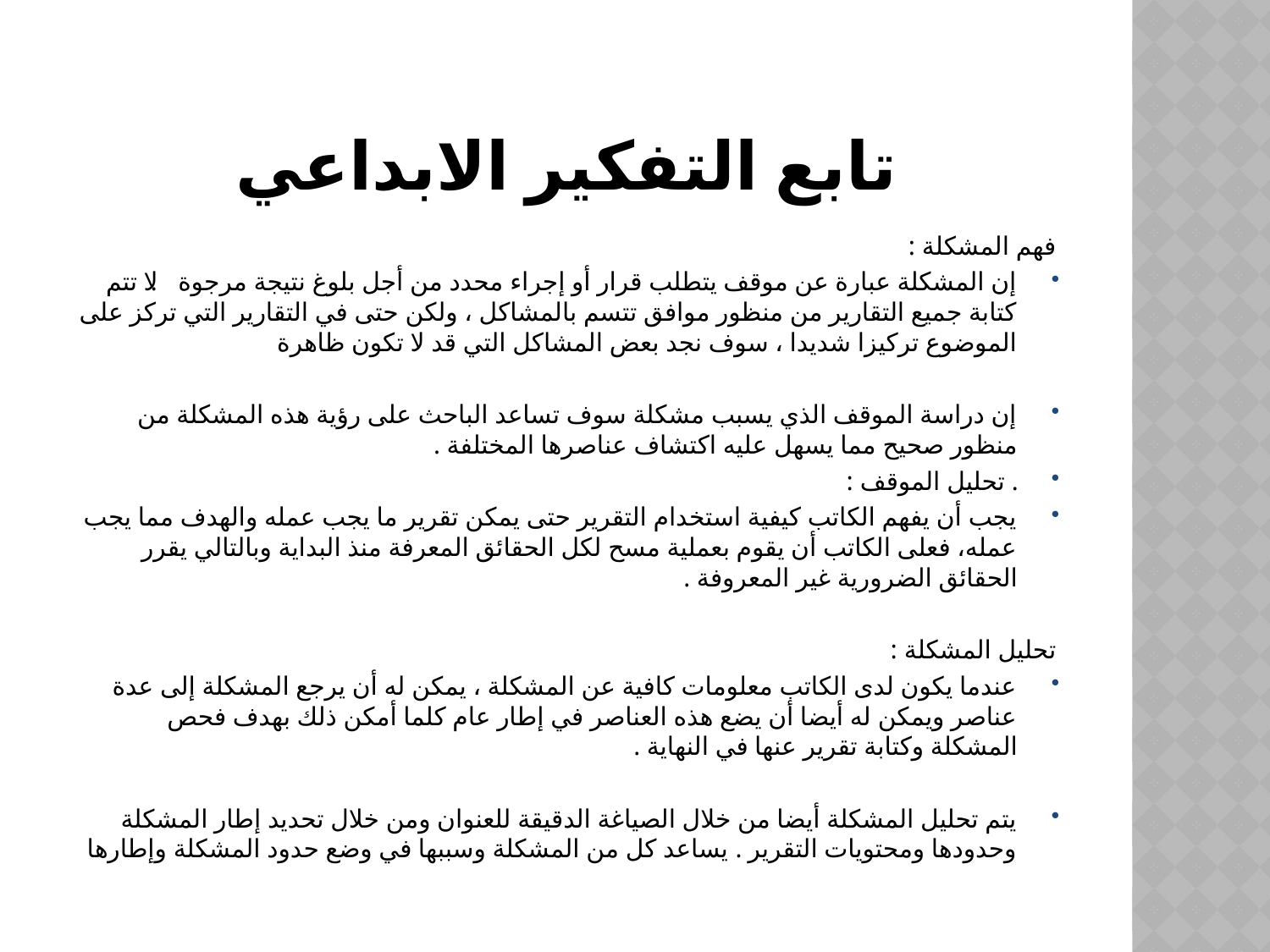

# تابع التفكير الابداعي
فهم المشكلة :
إن المشكلة عبارة عن موقف يتطلب قرار أو إجراء محدد من أجل بلوغ نتيجة مرجوة . لا تتم كتابة جميع التقارير من منظور موافق تتسم بالمشاكل ، ولكن حتى في التقارير التي تركز على الموضوع تركيزا شديدا ، سوف نجد بعض المشاكل التي قد لا تكون ظاهرة

إن دراسة الموقف الذي يسبب مشكلة سوف تساعد الباحث على رؤية هذه المشكلة من منظور صحيح مما يسهل عليه اكتشاف عناصرها المختلفة .
. تحليل الموقف :
يجب أن يفهم الكاتب كيفية استخدام التقرير حتى يمكن تقرير ما يجب عمله والهدف مما يجب عمله، فعلى الكاتب أن يقوم بعملية مسح لكل الحقائق المعرفة منذ البداية وبالتالي يقرر الحقائق الضرورية غير المعروفة .

تحليل المشكلة :
عندما يكون لدى الكاتب معلومات كافية عن المشكلة ، يمكن له أن يرجع المشكلة إلى عدة عناصر ويمكن له أيضا أن يضع هذه العناصر في إطار عام كلما أمكن ذلك بهدف فحص المشكلة وكتابة تقرير عنها في النهاية .

يتم تحليل المشكلة أيضا من خلال الصياغة الدقيقة للعنوان ومن خلال تحديد إطار المشكلة وحدودها ومحتويات التقرير . يساعد كل من المشكلة وسببها في وضع حدود المشكلة وإطارها